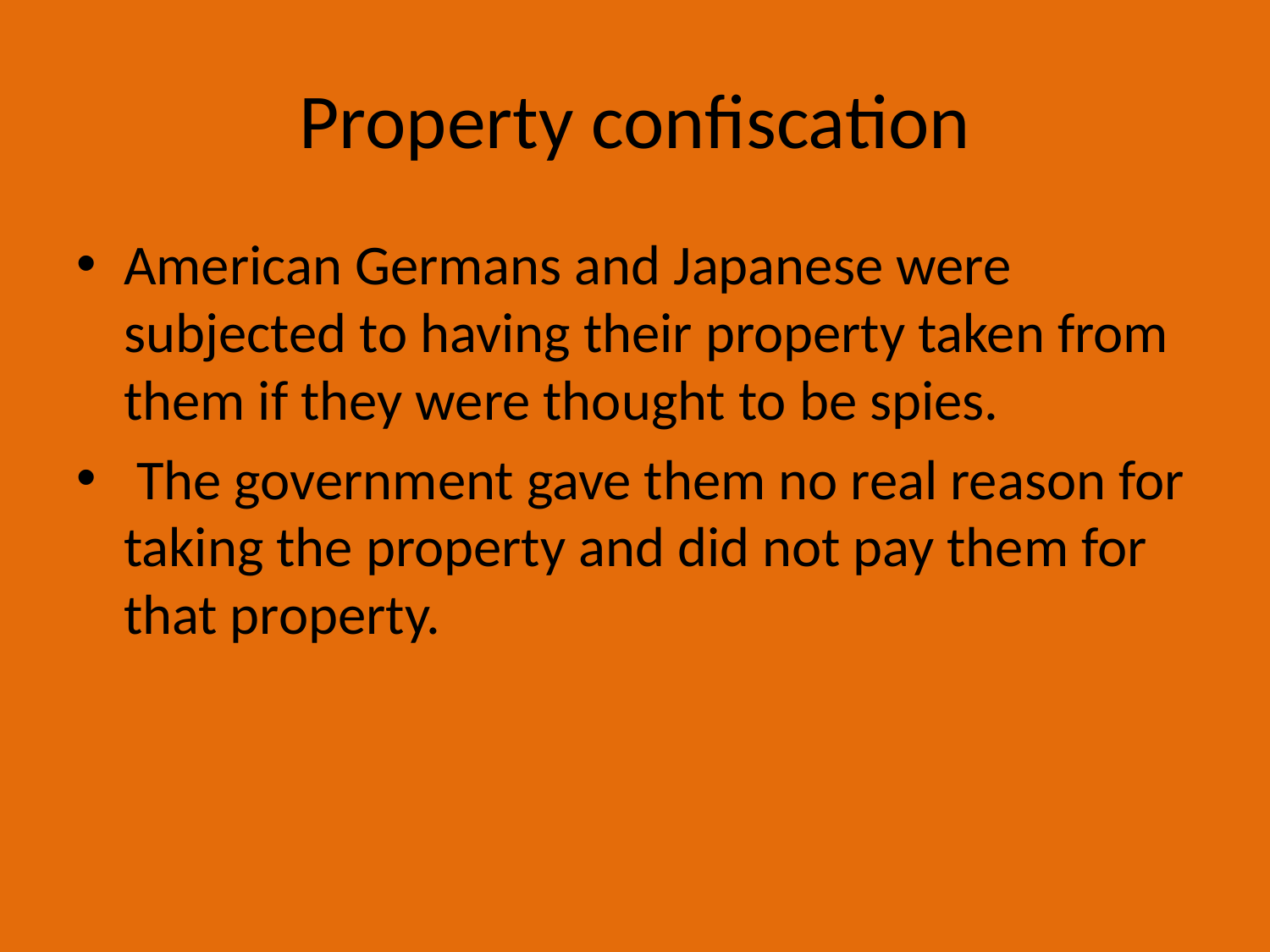

# Property confiscation
American Germans and Japanese were subjected to having their property taken from them if they were thought to be spies.
 The government gave them no real reason for taking the property and did not pay them for that property.